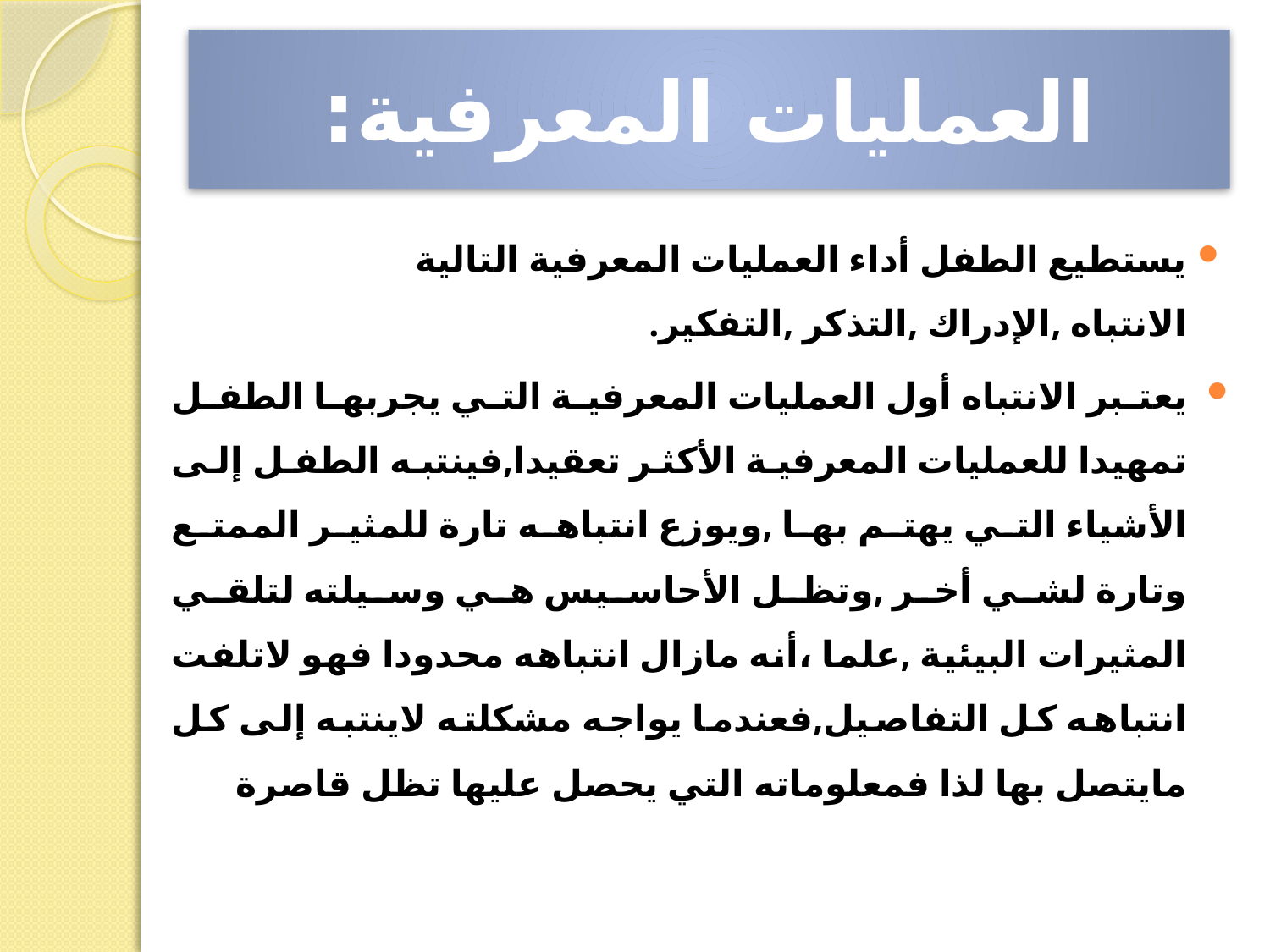

# العمليات المعرفية:
يستطيع الطفل أداء العمليات المعرفية التالية الانتباه ,الإدراك ,التذكر ,التفكير.
يعتبر الانتباه أول العمليات المعرفية التي يجربها الطفل تمهيدا للعمليات المعرفية الأكثر تعقيدا,فينتبه الطفل إلى الأشياء التي يهتم بها ,ويوزع انتباهه تارة للمثير الممتع وتارة لشي أخر ,وتظل الأحاسيس هي وسيلته لتلقي المثيرات البيئية ,علما ،أنه مازال انتباهه محدودا فهو لاتلفت انتباهه كل التفاصيل,فعندما يواجه مشكلته لاينتبه إلى كل مايتصل بها لذا فمعلوماته التي يحصل عليها تظل قاصرة